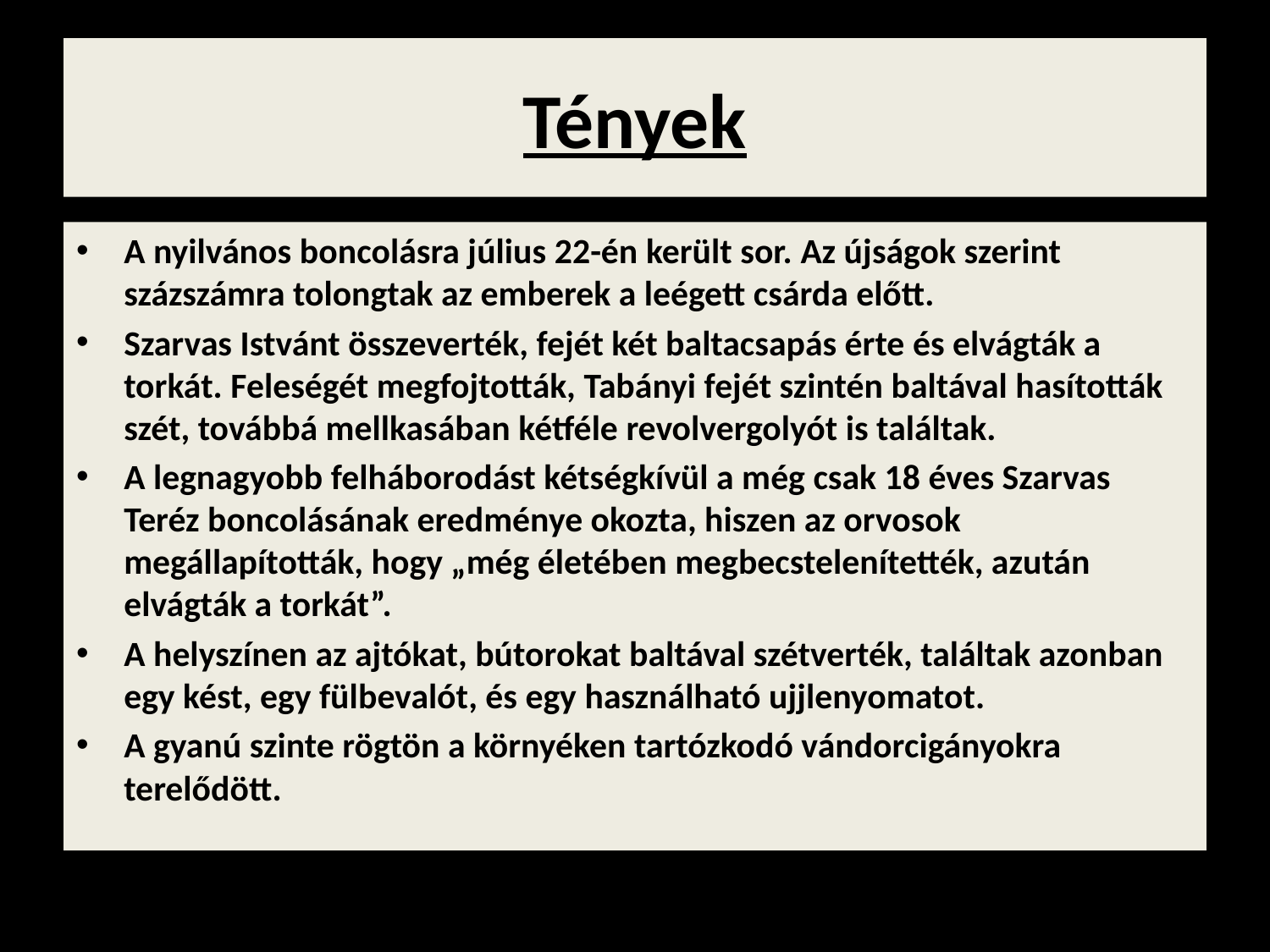

# Tények
A nyilvános boncolásra július 22-én került sor. Az újságok szerint százszámra tolongtak az emberek a leégett csárda előtt.
Szarvas Istvánt összeverték, fejét két baltacsapás érte és elvágták a torkát. Feleségét megfojtották, Tabányi fejét szintén baltával hasították szét, továbbá mellkasában kétféle revolvergolyót is találtak.
A legnagyobb felháborodást kétségkívül a még csak 18 éves Szarvas Teréz boncolásának eredménye okozta, hiszen az orvosok megállapították, hogy „még életében megbecstelenítették, azután elvágták a torkát”.
A helyszínen az ajtókat, bútorokat baltával szétverték, találtak azonban egy kést, egy fülbevalót, és egy használható ujjlenyomatot.
A gyanú szinte rögtön a környéken tartózkodó vándorcigányokra terelődött.